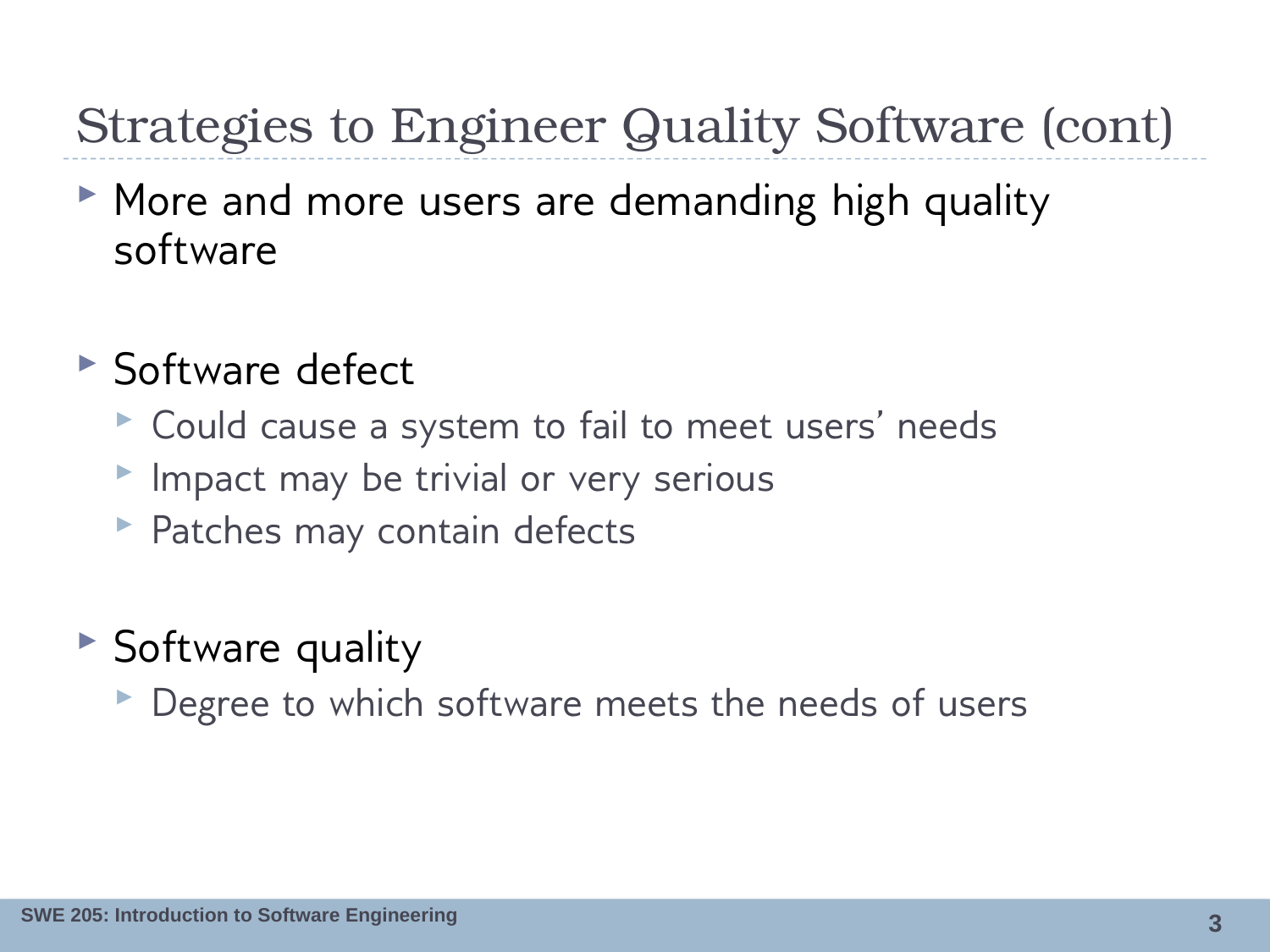

# Strategies to Engineer Quality Software (cont)
More and more users are demanding high quality software

Software defect
Could cause a system to fail to meet users’ needs
Impact may be trivial or very serious
Patches may contain defects

Software quality
Degree to which software meets the needs of users
3